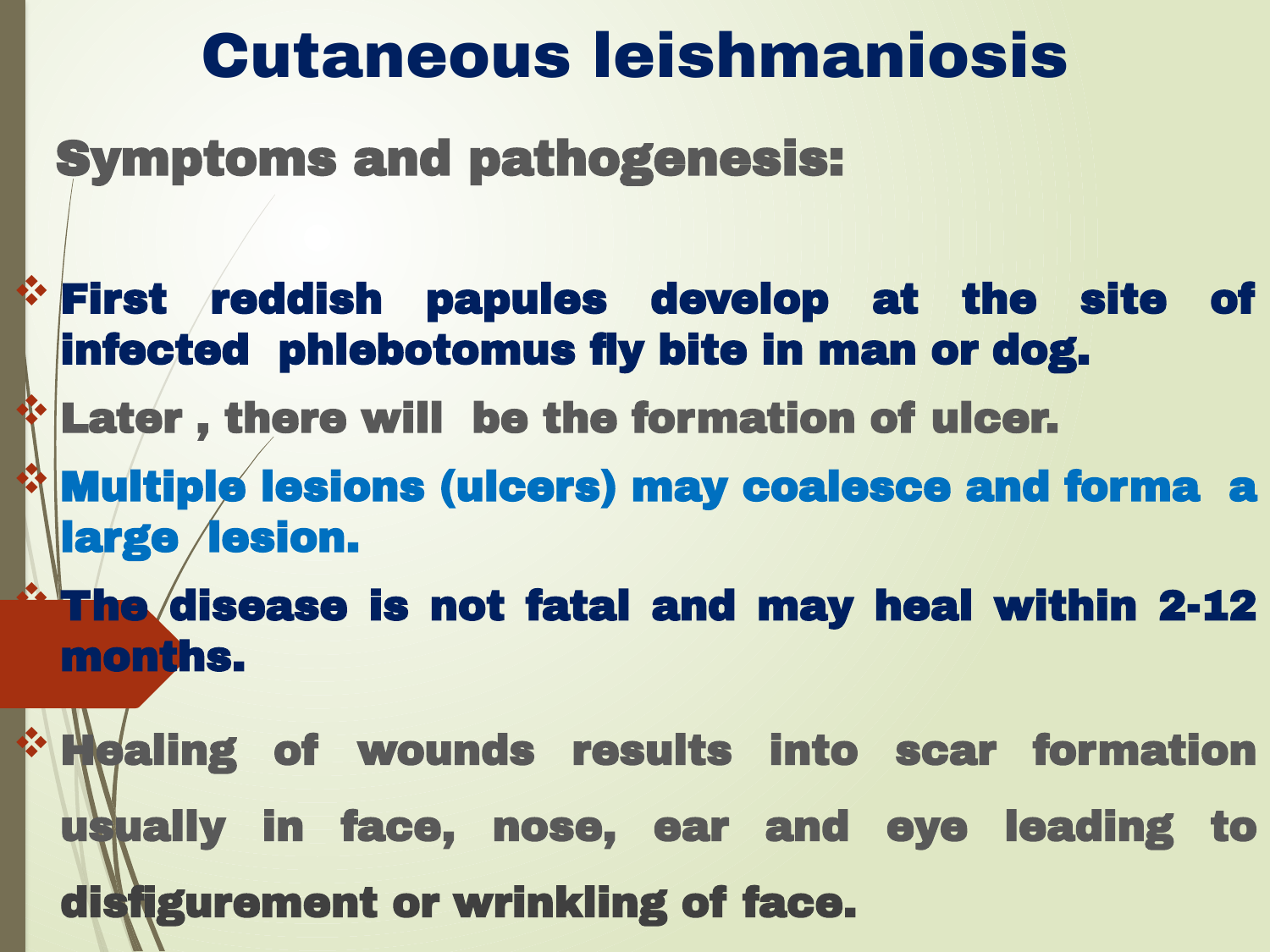

# Cutaneous leishmaniosis

   Symptoms and pathogenesis:

First reddish papules develop at the site of infected  phlebotomus fly bite in man or dog.
Later , there will  be the formation of ulcer.
Multiple lesions (ulcers) may coalesce and forma  a large  lesion.
The disease is not fatal and may heal within 2-12 months.
Healing of wounds results into scar formation usually in face, nose, ear and eye leading to disfigurement or wrinkling of face.